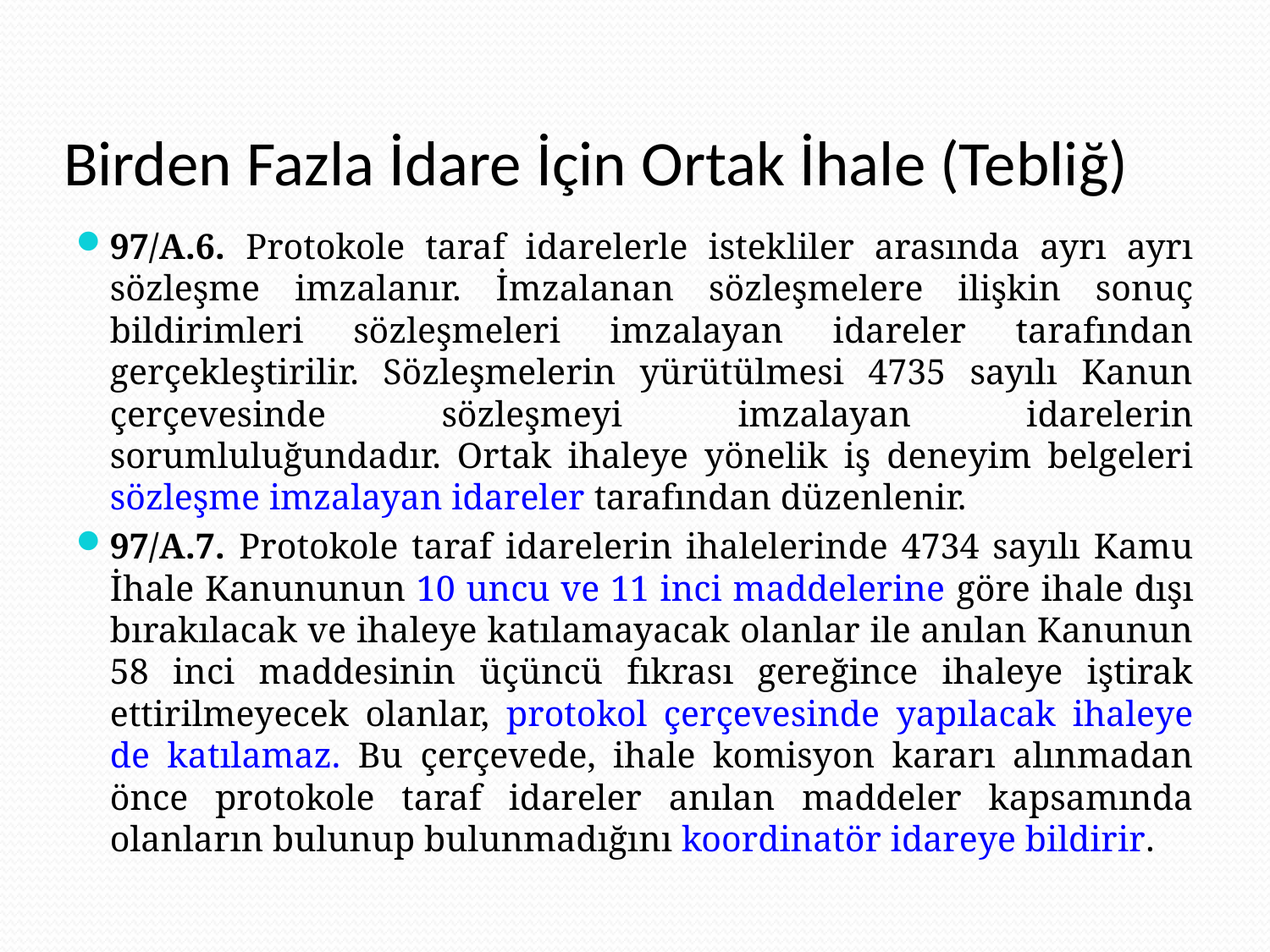

# Birden Fazla İdare İçin Ortak İhale (Tebliğ)
97/A.6. Protokole taraf idarelerle istekliler arasında ayrı ayrı sözleşme imzalanır. İmzalanan sözleşmelere ilişkin sonuç bildirimleri sözleşmeleri imzalayan idareler tarafından gerçekleştirilir. Sözleşmelerin yürütülmesi 4735 sayılı Kanun çerçevesinde sözleşmeyi imzalayan idarelerin sorumluluğundadır. Ortak ihaleye yönelik iş deneyim belgeleri sözleşme imzalayan idareler tarafından düzenlenir.
97/A.7. Protokole taraf idarelerin ihalelerinde 4734 sayılı Kamu İhale Kanununun 10 uncu ve 11 inci maddelerine göre ihale dışı bırakılacak ve ihaleye katılamayacak olanlar ile anılan Kanunun 58 inci maddesinin üçüncü fıkrası gereğince ihaleye iştirak ettirilmeyecek olanlar, protokol çerçevesinde yapılacak ihaleye de katılamaz. Bu çerçevede, ihale komisyon kararı alınmadan önce protokole taraf idareler anılan maddeler kapsamında olanların bulunup bulunmadığını koordinatör idareye bildirir.